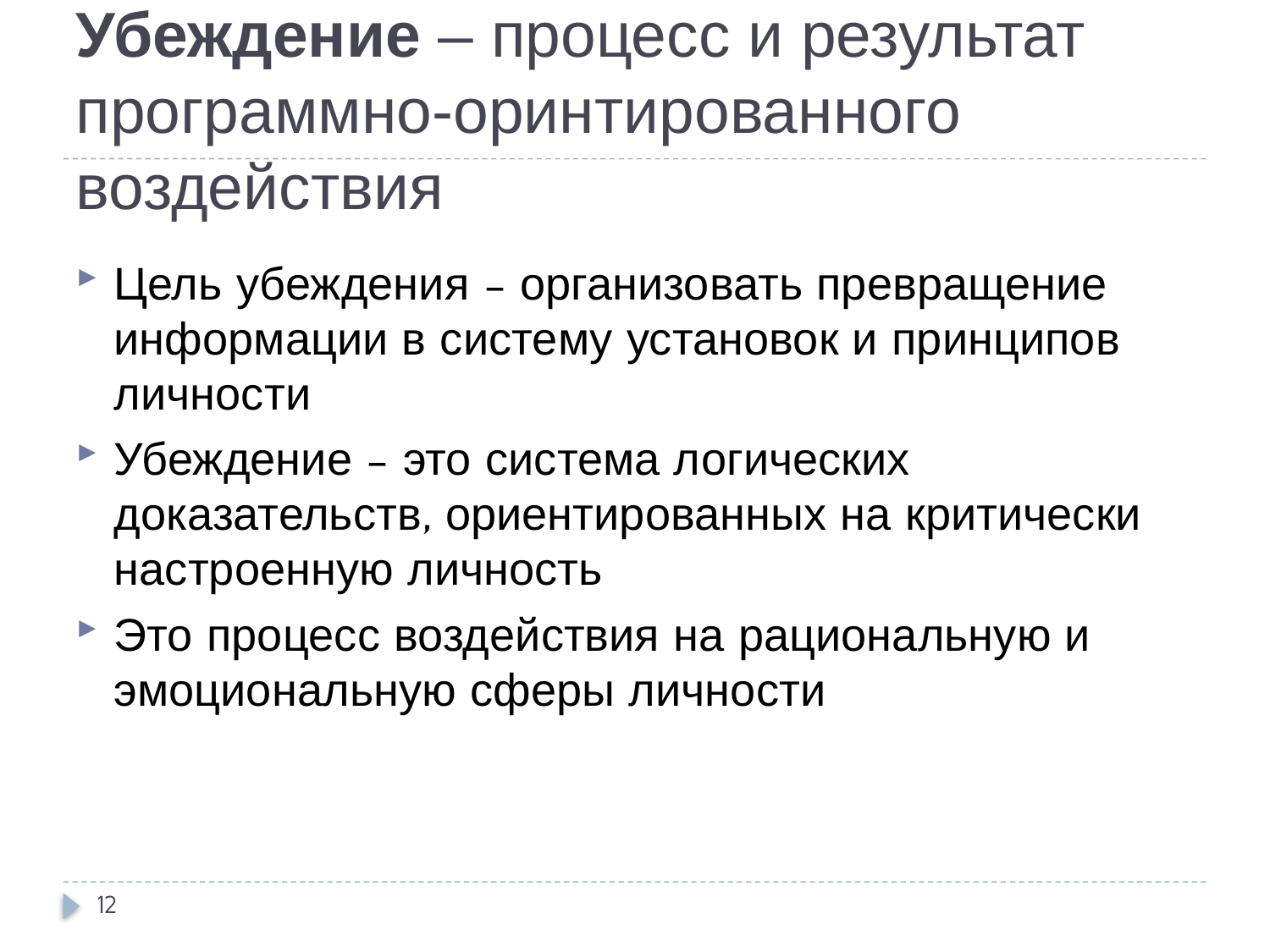

# Убеждение – процесс и результат программно-оринтированного воздействия
Цель убеждения – организовать превращение информации в систему установок и принципов личности
Убеждение – это система логических доказательств, ориентированных на критически настроенную личность
Это процесс воздействия на рациональную и эмоциональную сферы личности

12